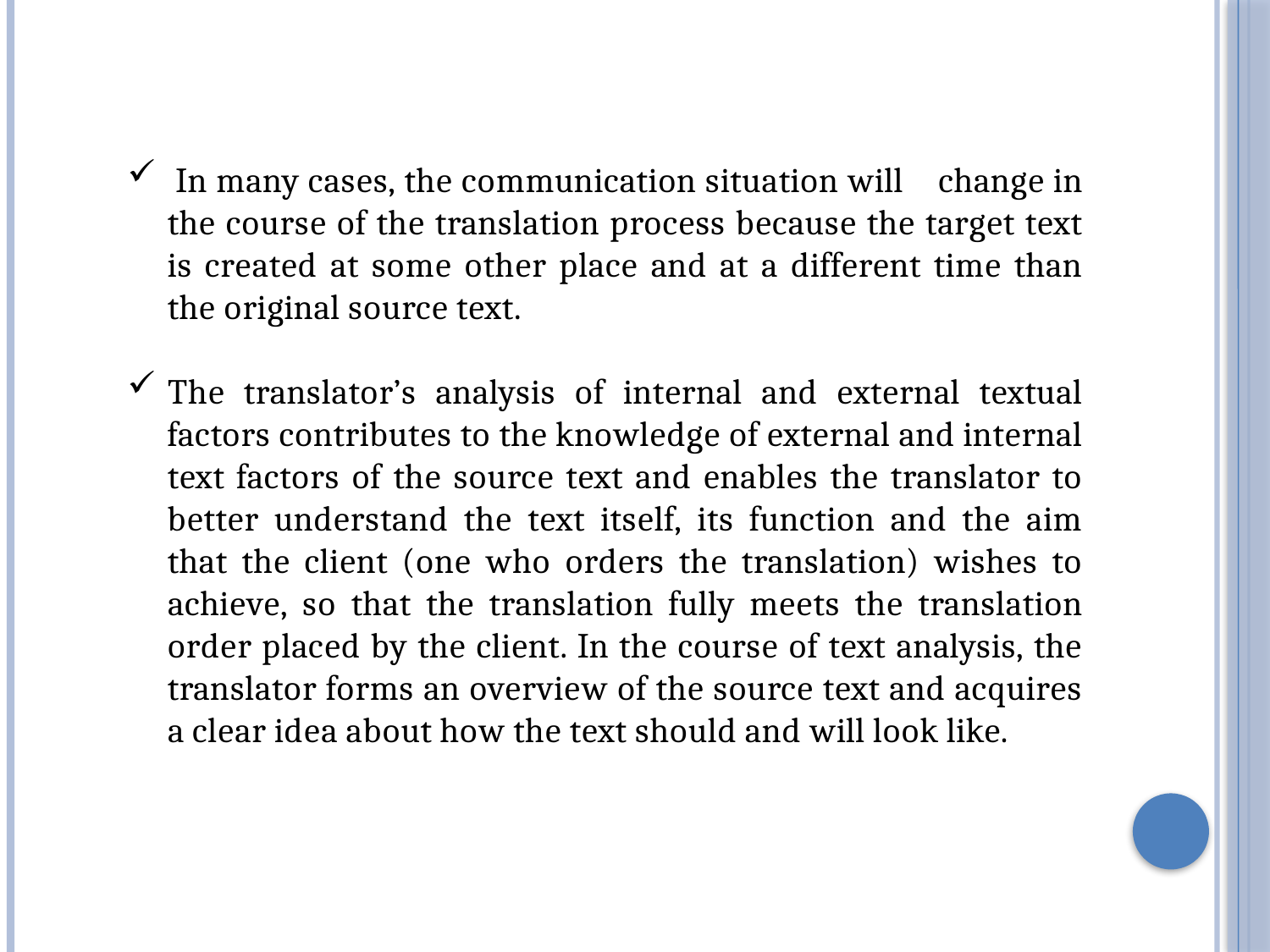

In many cases, the communication situation will    change in the course of the translation process because the target text is created at some other place and at a different time than the original source text.

The translator’s analysis of internal and external textual factors contributes to the knowledge of external and internal text factors of the source text and enables the translator to better understand the text itself, its function and the aim that the client (one who orders the translation) wishes to achieve, so that the translation fully meets the translation order placed by the client. In the course of text analysis, the translator forms an overview of the source text and acquires a clear idea about how the text should and will look like.